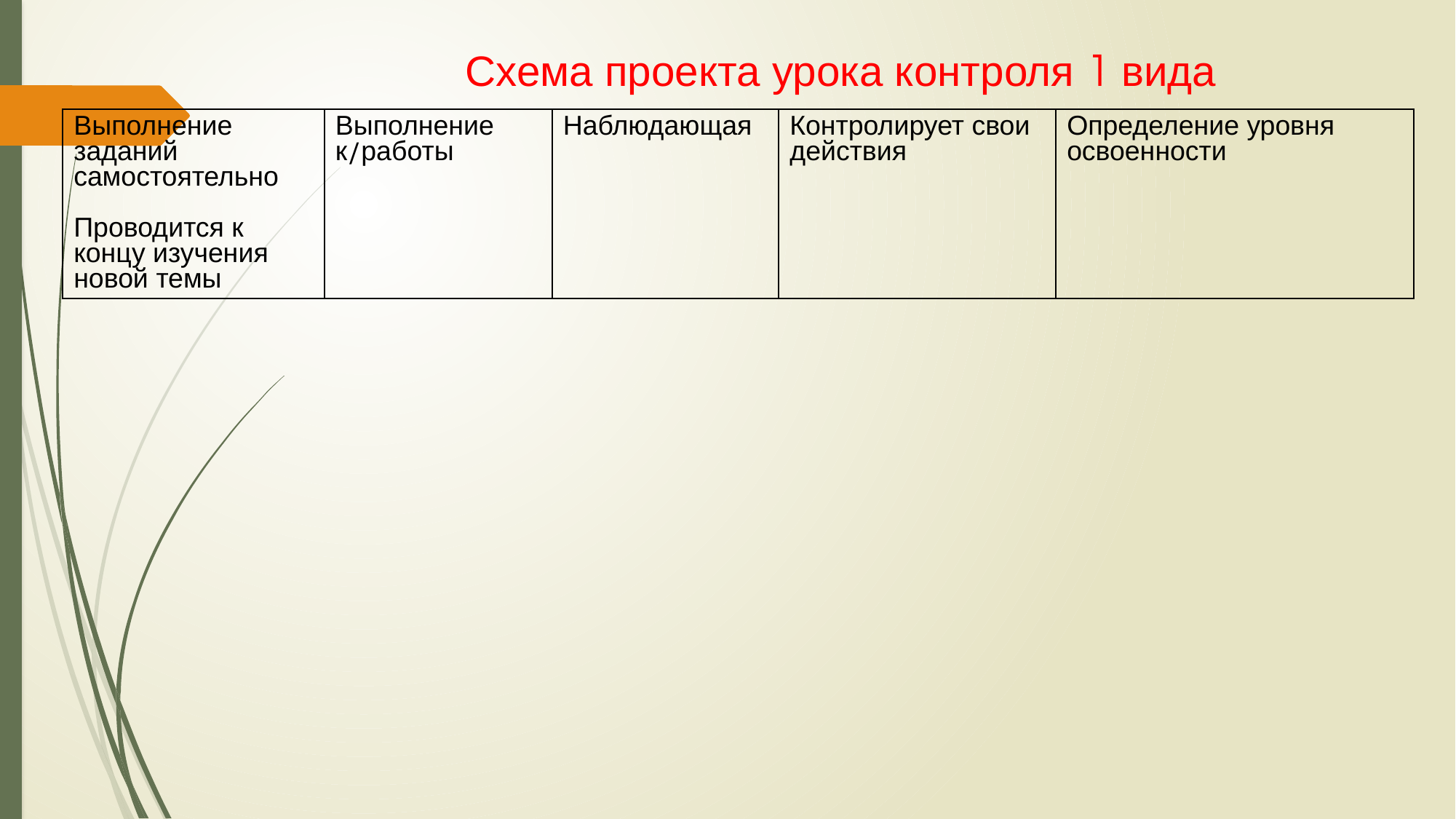

# Схема проекта урока контроля 1 вида
| Выполнение заданий самостоятельно Проводится к концу изучения новой темы | Выполнение к/работы | Наблюдающая | Контролирует свои действия | Определение уровня освоенности |
| --- | --- | --- | --- | --- |